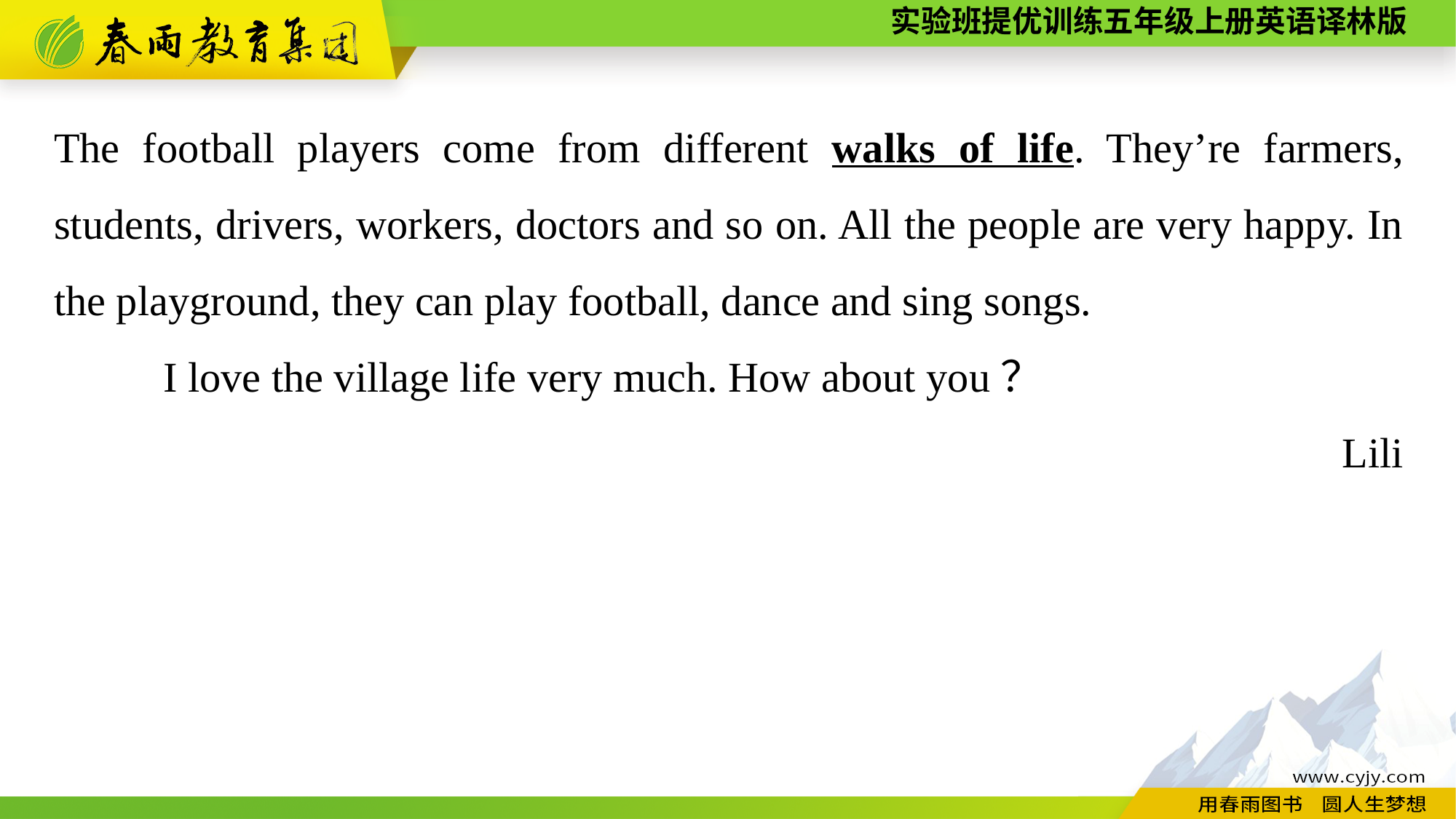

The football players come from different walks of life. They’re farmers, students, drivers, workers, doctors and so on. All the people are very happy. In the playground, they can play football, dance and sing songs.
	I love the village life very much. How about you？
Lili